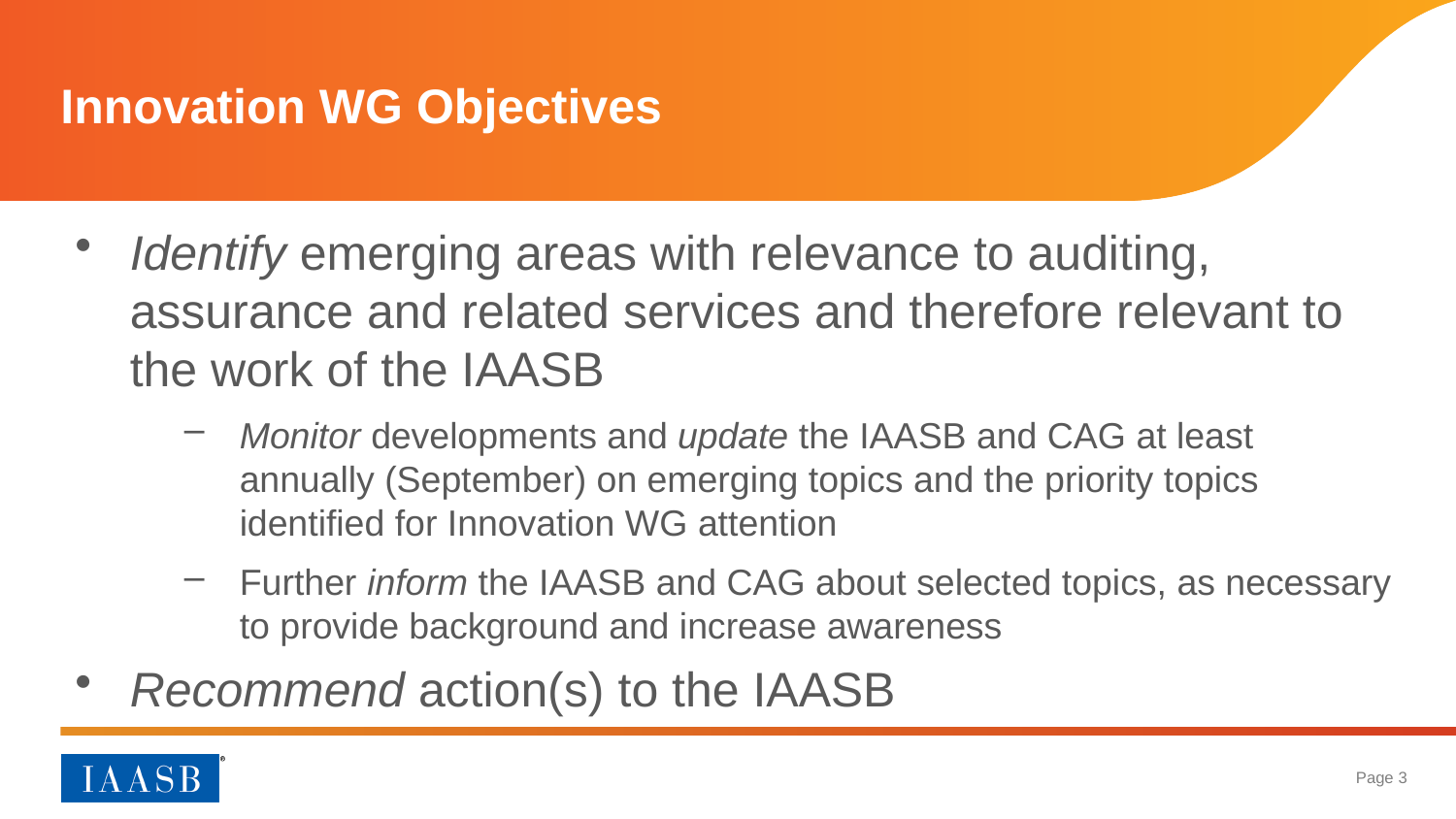

# Innovation WG Objectives
Identify emerging areas with relevance to auditing, assurance and related services and therefore relevant to the work of the IAASB
Monitor developments and update the IAASB and CAG at least annually (September) on emerging topics and the priority topics identified for Innovation WG attention
Further inform the IAASB and CAG about selected topics, as necessary to provide background and increase awareness
Recommend action(s) to the IAASB